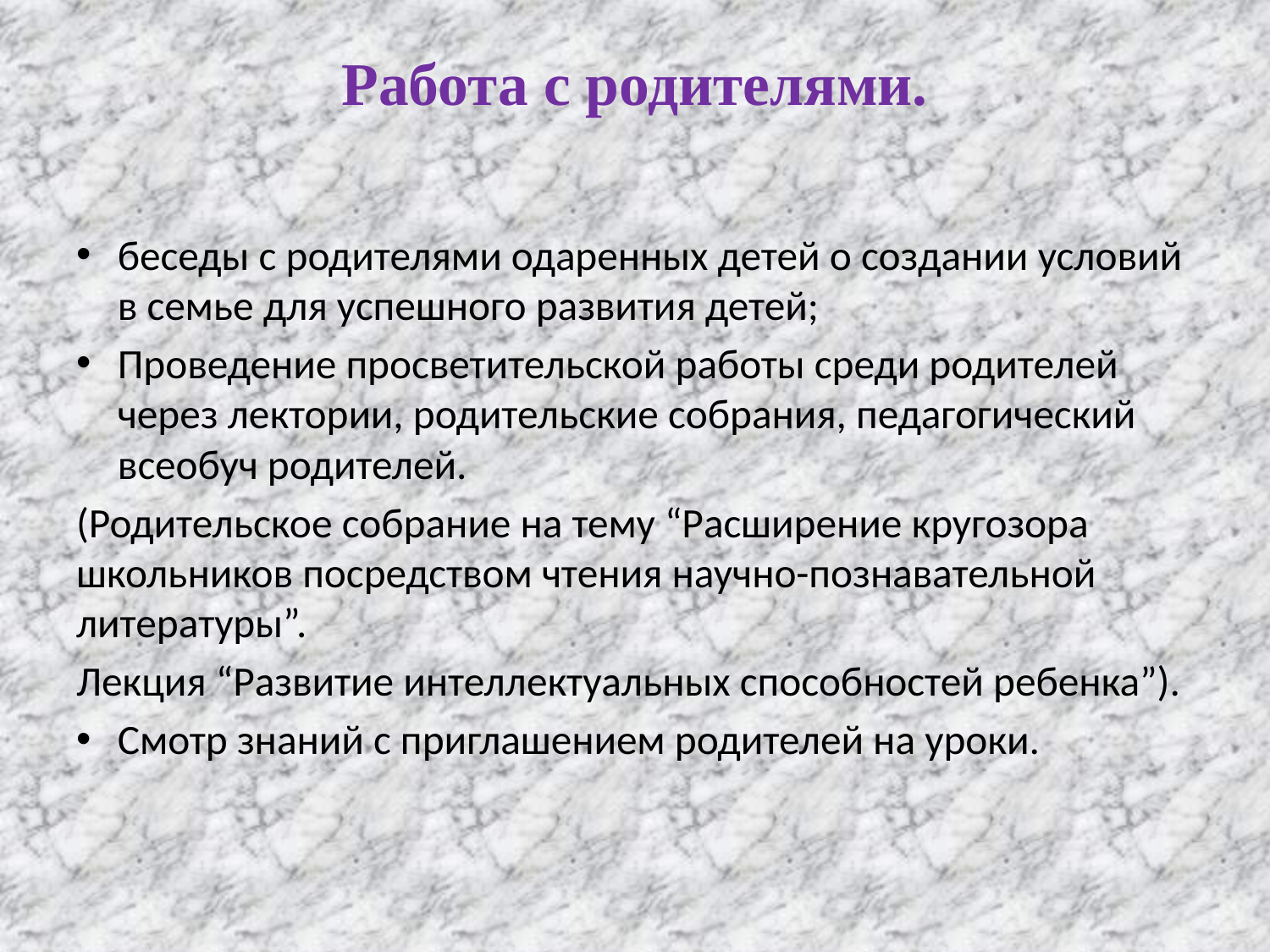

# Работа с родителями.
беседы с родителями одаренных детей о создании условий в семье для успешного развития детей;
Проведение просветительской работы среди родителей через лектории, родительские собрания, педагогический всеобуч родителей.
(Родительское собрание на тему “Расширение кругозора школьников посредством чтения научно-познавательной литературы”.
Лекция “Развитие интеллектуальных способностей ребенка”).
Смотр знаний с приглашением родителей на уроки.